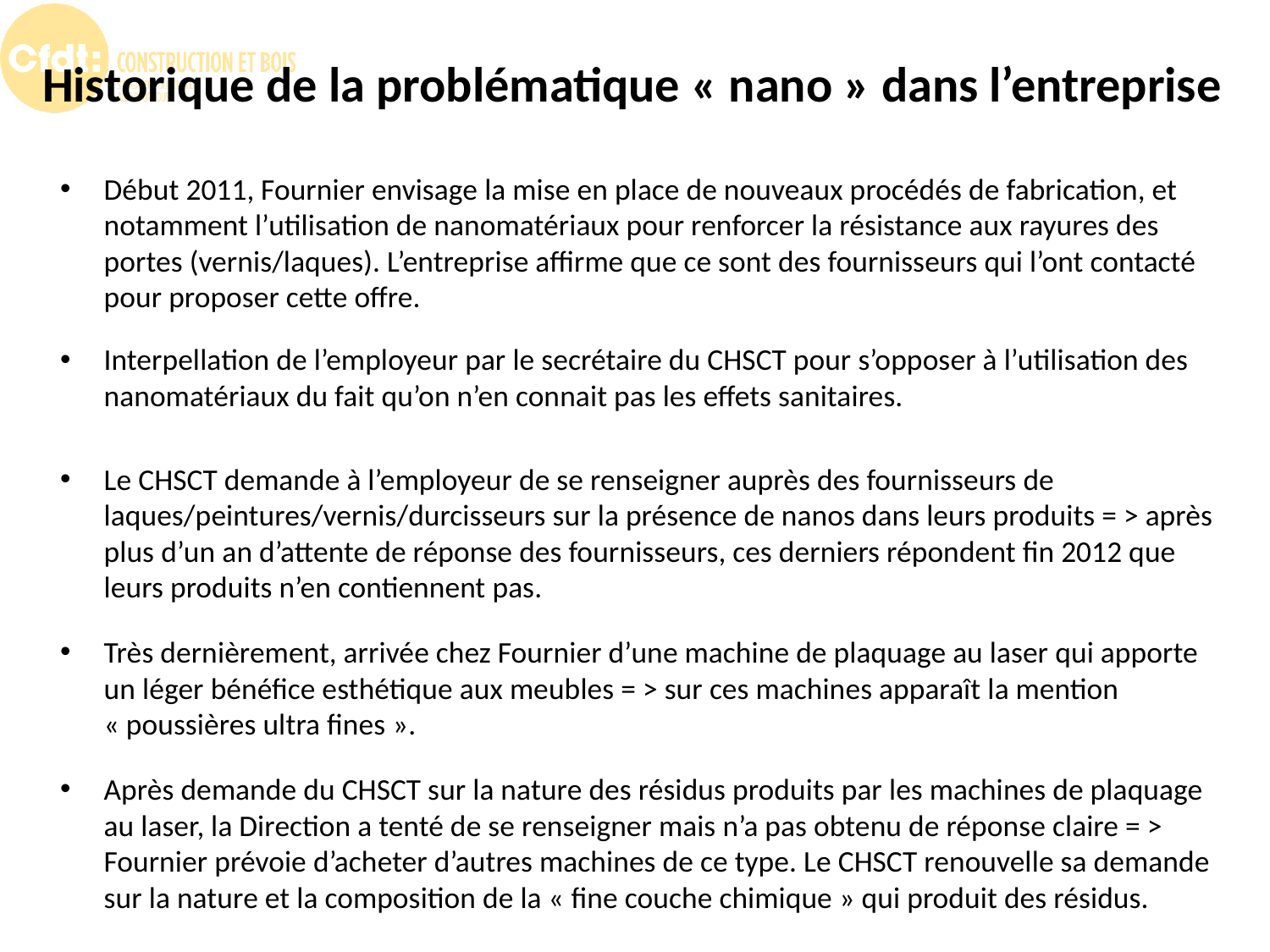

# Historique de la problématique « nano » dans l’entreprise
Début 2011, Fournier envisage la mise en place de nouveaux procédés de fabrication, et notamment l’utilisation de nanomatériaux pour renforcer la résistance aux rayures des portes (vernis/laques). L’entreprise affirme que ce sont des fournisseurs qui l’ont contacté pour proposer cette offre.

Interpellation de l’employeur par le secrétaire du CHSCT pour s’opposer à l’utilisation des nanomatériaux du fait qu’on n’en connait pas les effets sanitaires.

Le CHSCT demande à l’employeur de se renseigner auprès des fournisseurs de laques/peintures/vernis/durcisseurs sur la présence de nanos dans leurs produits = > après plus d’un an d’attente de réponse des fournisseurs, ces derniers répondent fin 2012 que leurs produits n’en contiennent pas.

Très dernièrement, arrivée chez Fournier d’une machine de plaquage au laser qui apporte un léger bénéfice esthétique aux meubles = > sur ces machines apparaît la mention « poussières ultra fines ».

Après demande du CHSCT sur la nature des résidus produits par les machines de plaquage au laser, la Direction a tenté de se renseigner mais n’a pas obtenu de réponse claire = > Fournier prévoie d’acheter d’autres machines de ce type. Le CHSCT renouvelle sa demande sur la nature et la composition de la « fine couche chimique » qui produit des résidus.